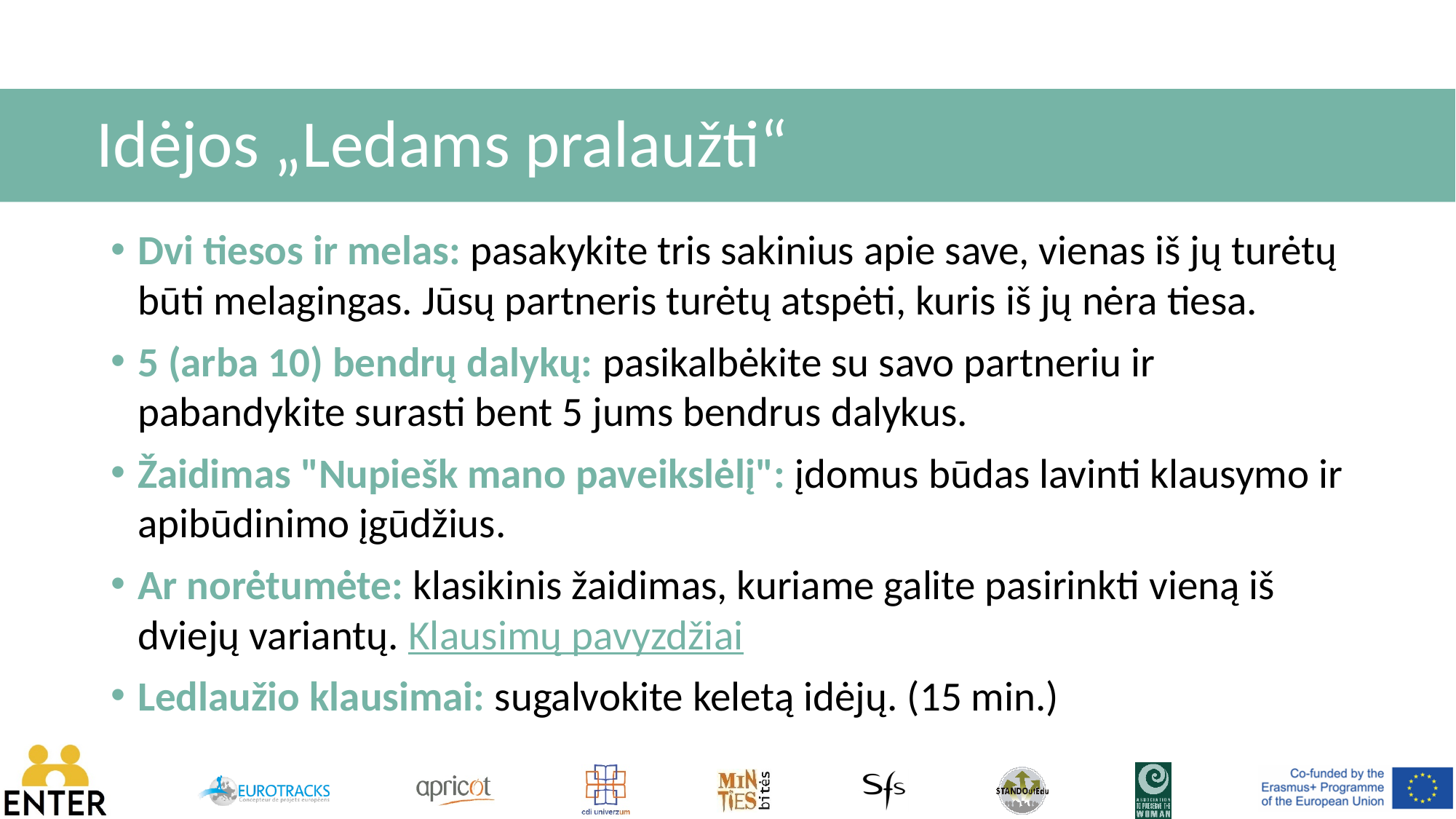

# Idėjos „Ledams pralaužti“
Dvi tiesos ir melas: pasakykite tris sakinius apie save, vienas iš jų turėtų būti melagingas. Jūsų partneris turėtų atspėti, kuris iš jų nėra tiesa.
5 (arba 10) bendrų dalykų: pasikalbėkite su savo partneriu ir pabandykite surasti bent 5 jums bendrus dalykus.
Žaidimas "Nupiešk mano paveikslėlį": įdomus būdas lavinti klausymo ir apibūdinimo įgūdžius.
Ar norėtumėte: klasikinis žaidimas, kuriame galite pasirinkti vieną iš dviejų variantų. Klausimų pavyzdžiai
Ledlaužio klausimai: sugalvokite keletą idėjų. (15 min.)